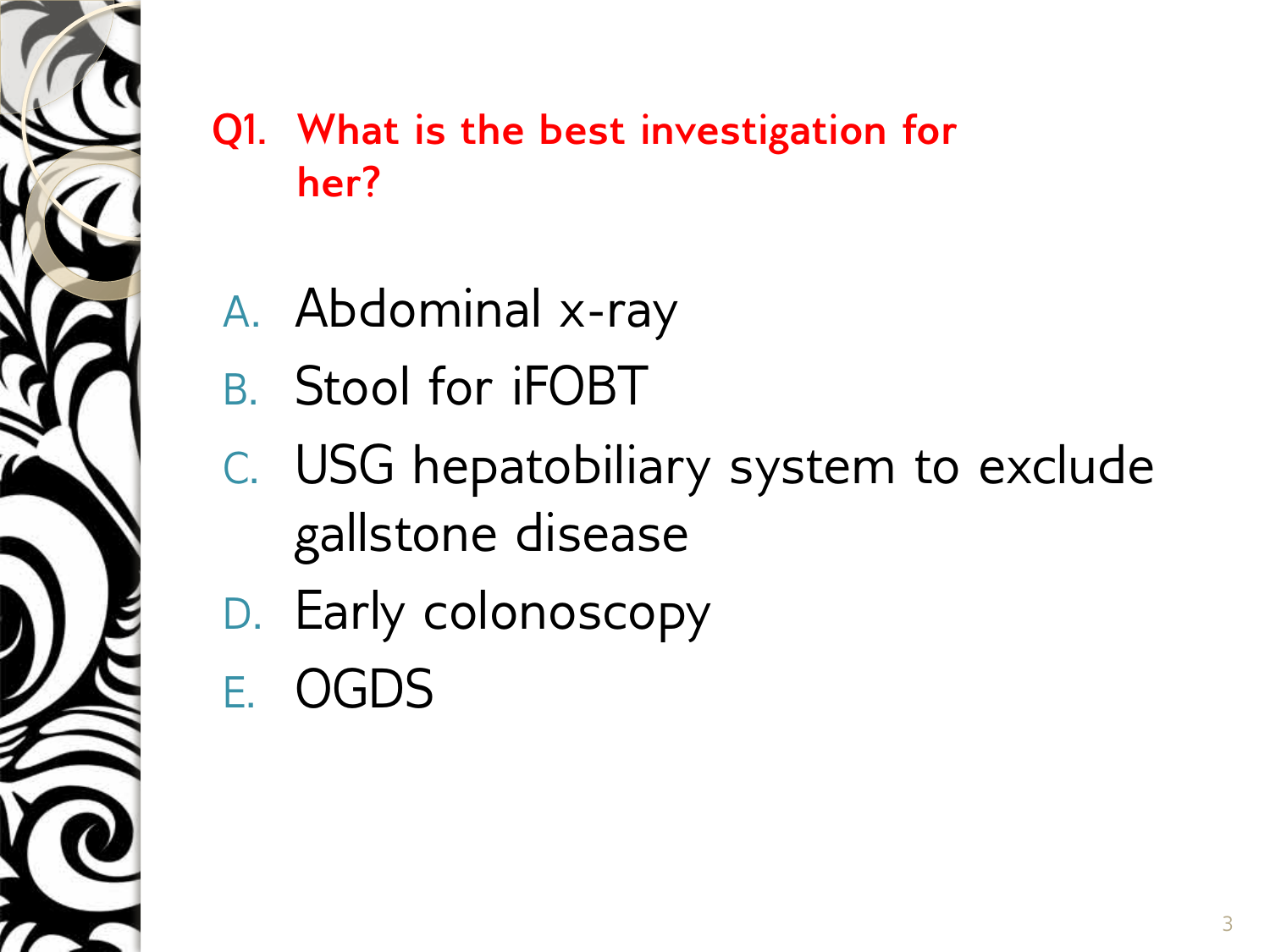

# Q1.  What is the best investigation for her?
Abdominal x-ray
Stool for iFOBT
USG hepatobiliary system to exclude gallstone disease
Early colonoscopy
OGDS
3